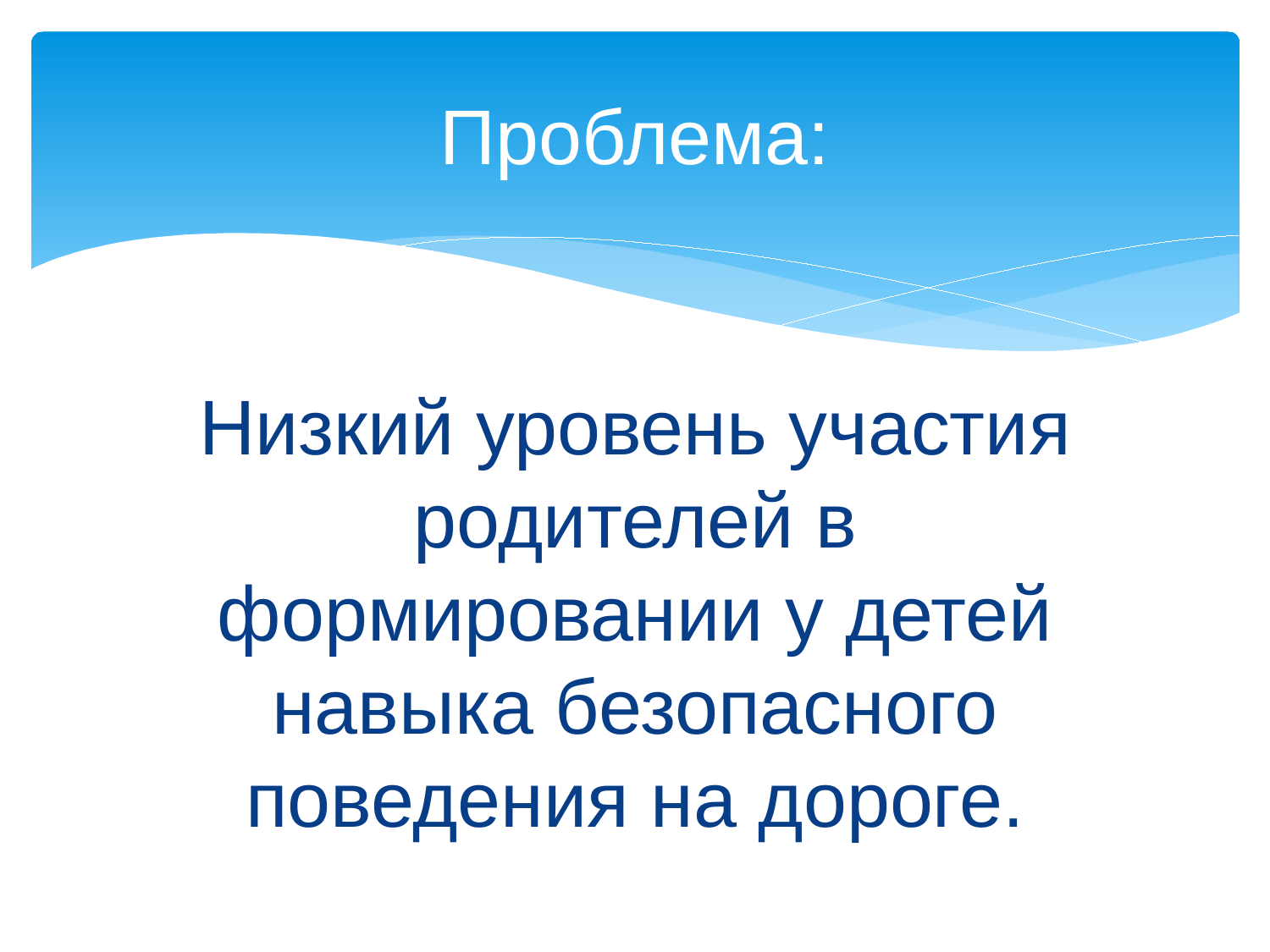

# Проблема:
Низкий уровень участия родителей в формировании у детей навыка безопасного поведения на дороге.